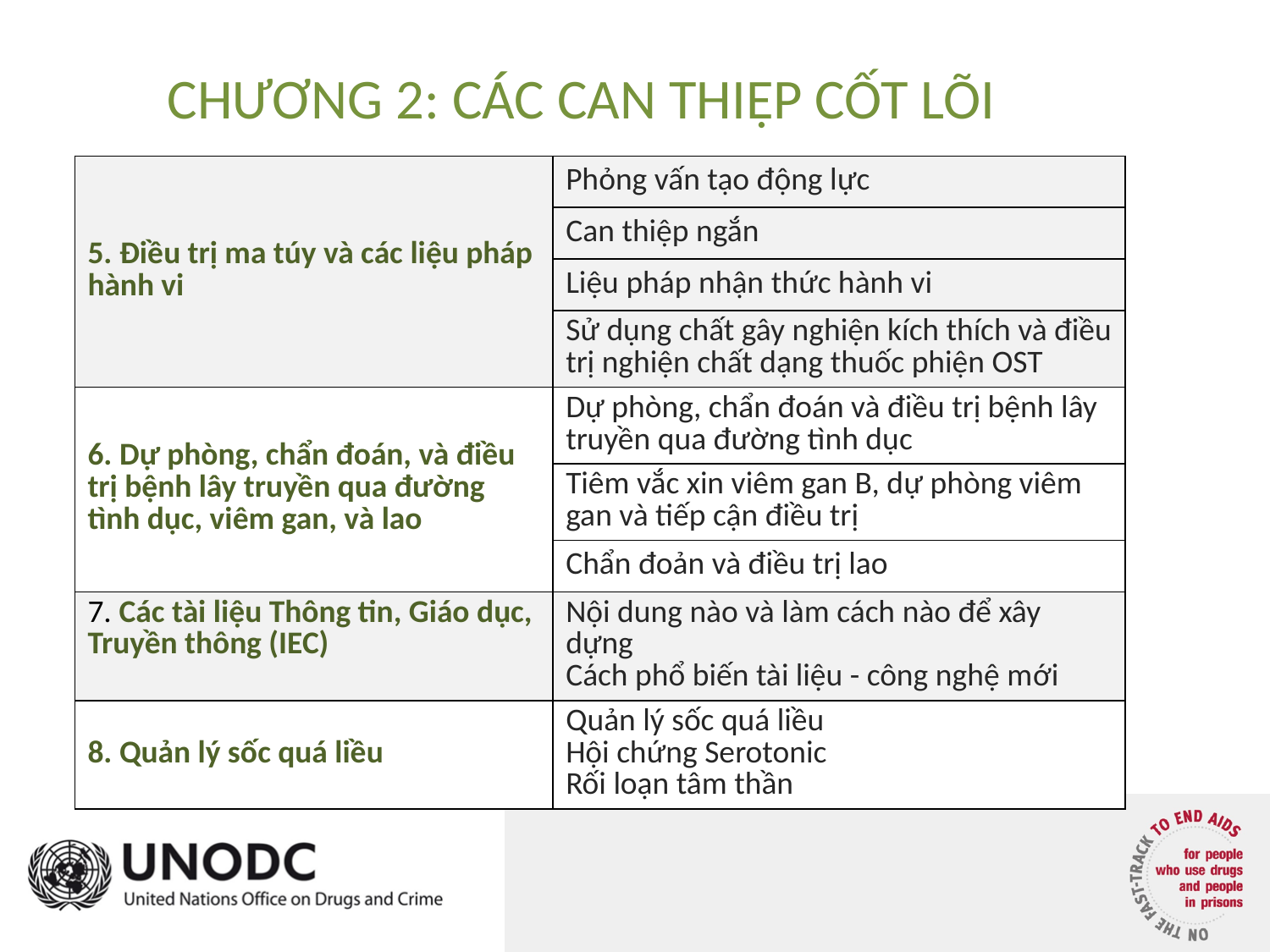

CHƯƠNG 2: CÁC CAN THIỆP CỐT LÕI
| 5. Điều trị ma túy và các liệu pháp hành vi | Phỏng vấn tạo động lực |
| --- | --- |
|  | Can thiệp ngắn |
|  | Liệu pháp nhận thức hành vi |
|  | Sử dụng chất gây nghiện kích thích và điều trị nghiện chất dạng thuốc phiện OST |
| 6. Dự phòng, chẩn đoán, và điều trị bệnh lây truyền qua đường tình dục, viêm gan, và lao | Dự phòng, chẩn đoán và điều trị bệnh lây truyền qua đường tình dục |
|  | Tiêm vắc xin viêm gan B, dự phòng viêm gan và tiếp cận điều trị |
|  | Chẩn đoản và điều trị lao |
| 7. Các tài liệu Thông tin, Giáo dục, Truyền thông (IEC) | Nội dung nào và làm cách nào để xây dựng Cách phổ biến tài liệu - công nghệ mới |
| 8. Quản lý sốc quá liều | Quản lý sốc quá liều Hội chứng Serotonic Rối loạn tâm thần |